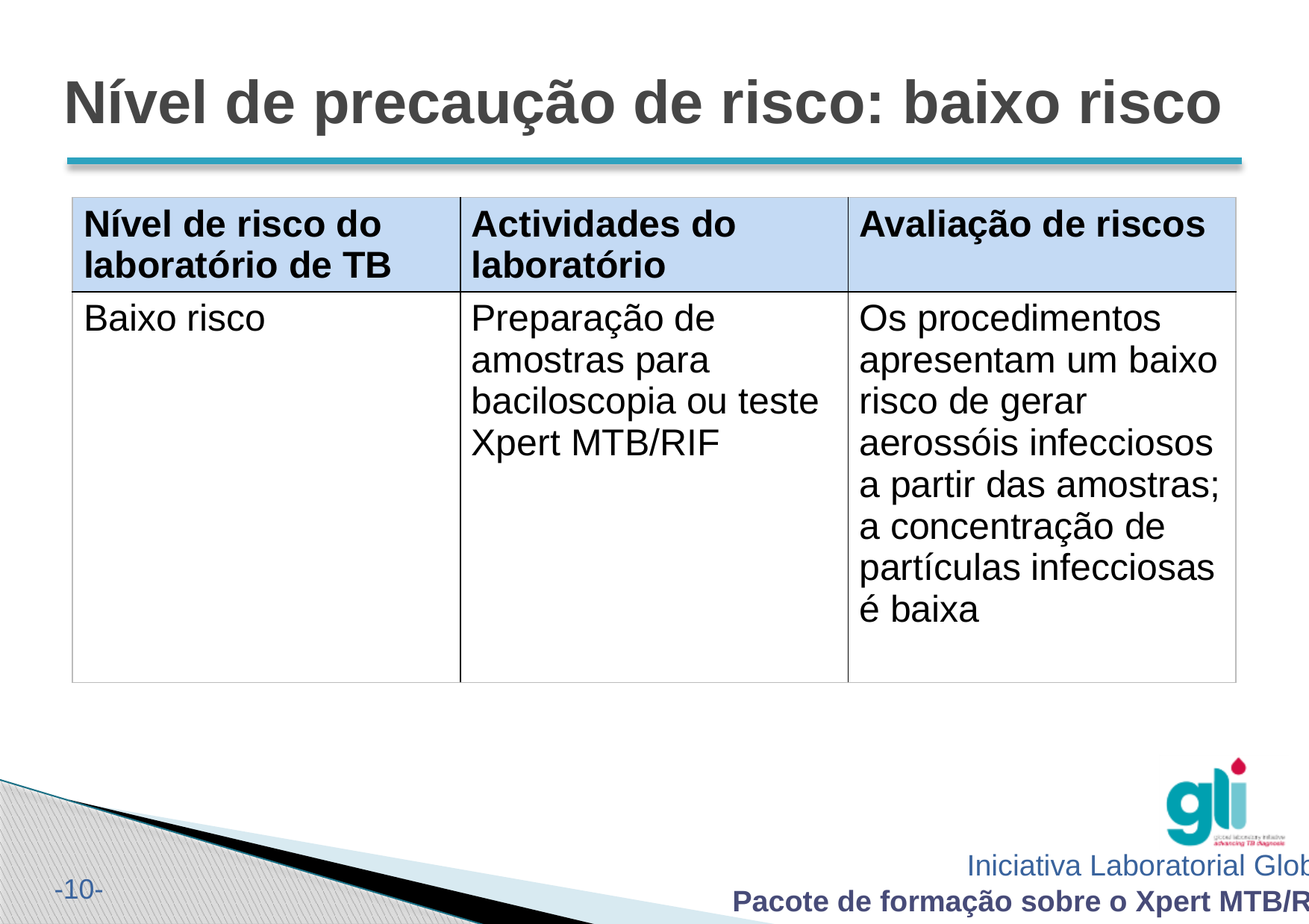

# Nível de precaução de risco: baixo risco
| Nível de risco do laboratório de TB | Actividades do laboratório | Avaliação de riscos |
| --- | --- | --- |
| Baixo risco | Preparação de amostras para baciloscopia ou teste Xpert MTB/RIF | Os procedimentos apresentam um baixo risco de gerar aerossóis infecciosos a partir das amostras; a concentração de partículas infecciosas é baixa |